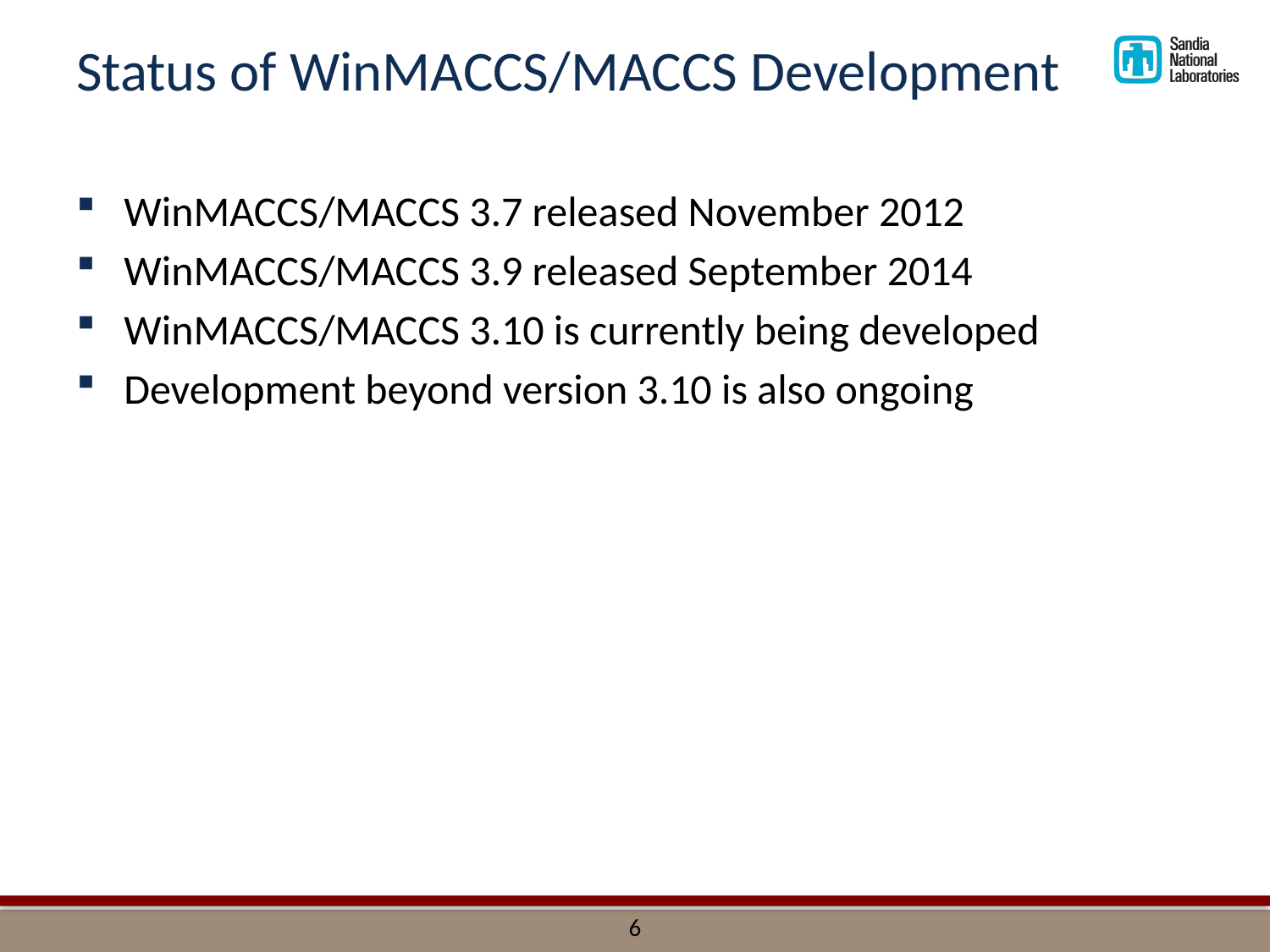

# Status of WinMACCS/MACCS Development
WinMACCS/MACCS 3.7 released November 2012
WinMACCS/MACCS 3.9 released September 2014
WinMACCS/MACCS 3.10 is currently being developed
Development beyond version 3.10 is also ongoing
6